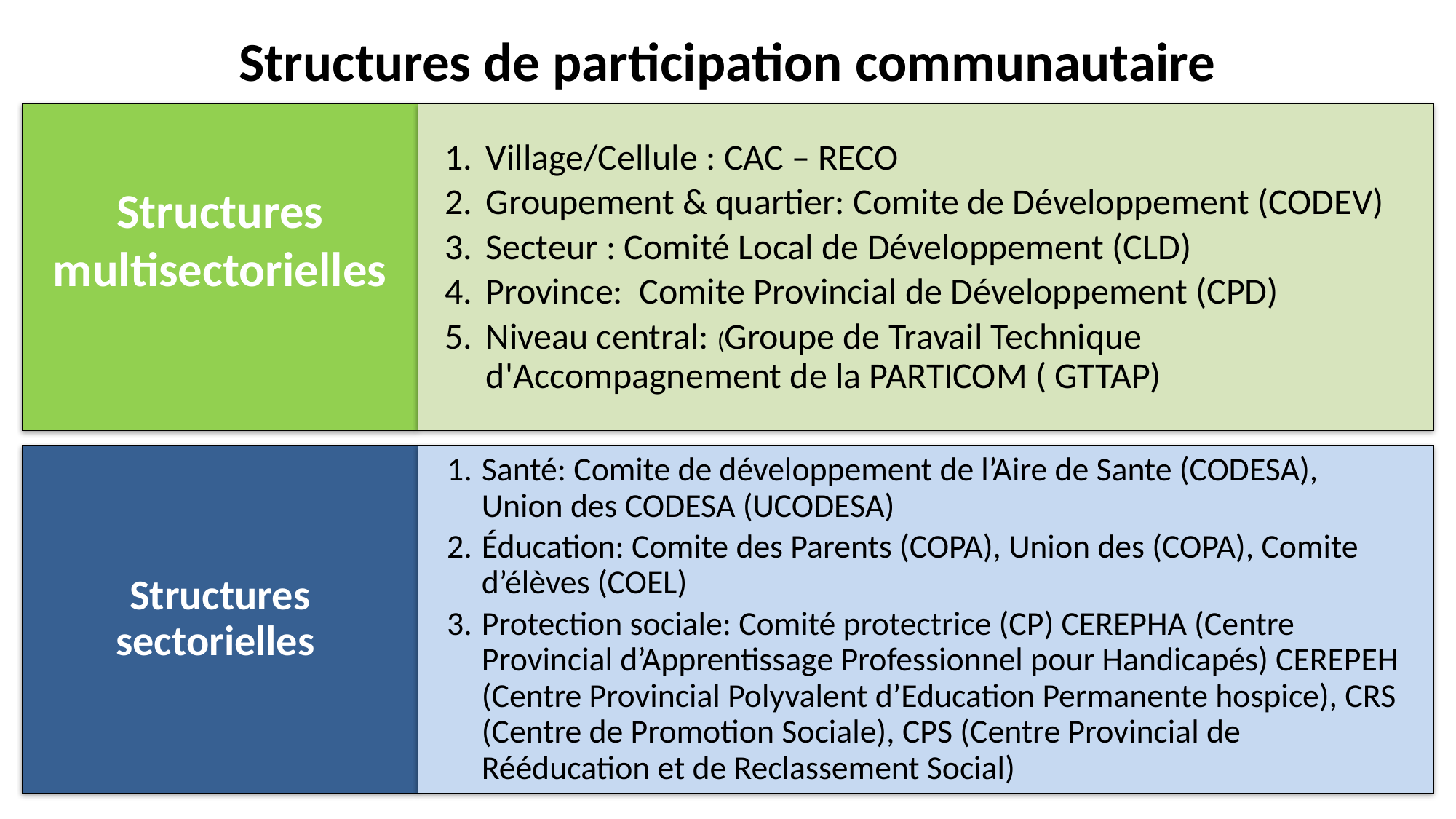

# Structures de participation communautaire
Structures multisectorielles

Village/Cellule : CAC – RECO
Groupement & quartier: Comite de Développement (CODEV)
Secteur : Comité Local de Développement (CLD)
Province:  Comite Provincial de Développement (CPD)
Niveau central: (Groupe de Travail Technique d'Accompagnement de la PARTICOM ( GTTAP)
Structures sectorielles
Santé: Comite de développement de l’Aire de Sante (CODESA), Union des CODESA (UCODESA)
Éducation: Comite des Parents (COPA), Union des (COPA), Comite d’élèves (COEL)
Protection sociale: Comité protectrice (CP) CEREPHA (Centre Provincial d’Apprentissage Professionnel pour Handicapés) CEREPEH (Centre Provincial Polyvalent d’Education Permanente hospice), CRS (Centre de Promotion Sociale), CPS (Centre Provincial de Rééducation et de Reclassement Social)